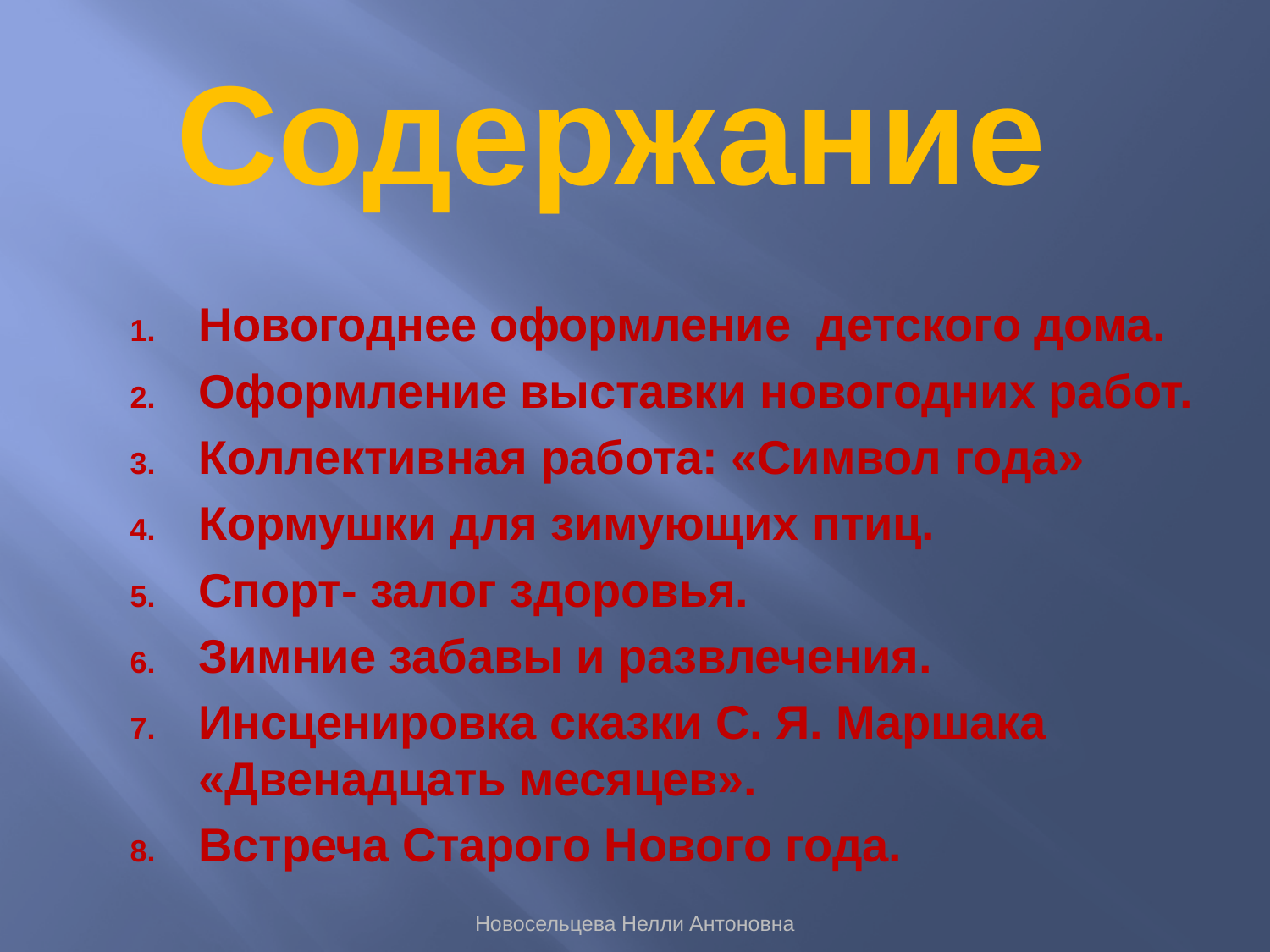

# Содержание

Новогоднее оформление  детского дома.
Оформление выставки новогодних работ.
Коллективная работа: «Символ года»
Кормушки для зимующих птиц.
Спорт- залог здоровья.
Зимние забавы и развлечения.
Инсценировка сказки С. Я. Маршака «Двенадцать месяцев».
Встреча Старого Нового года.

Новосельцева Нелли Антоновна